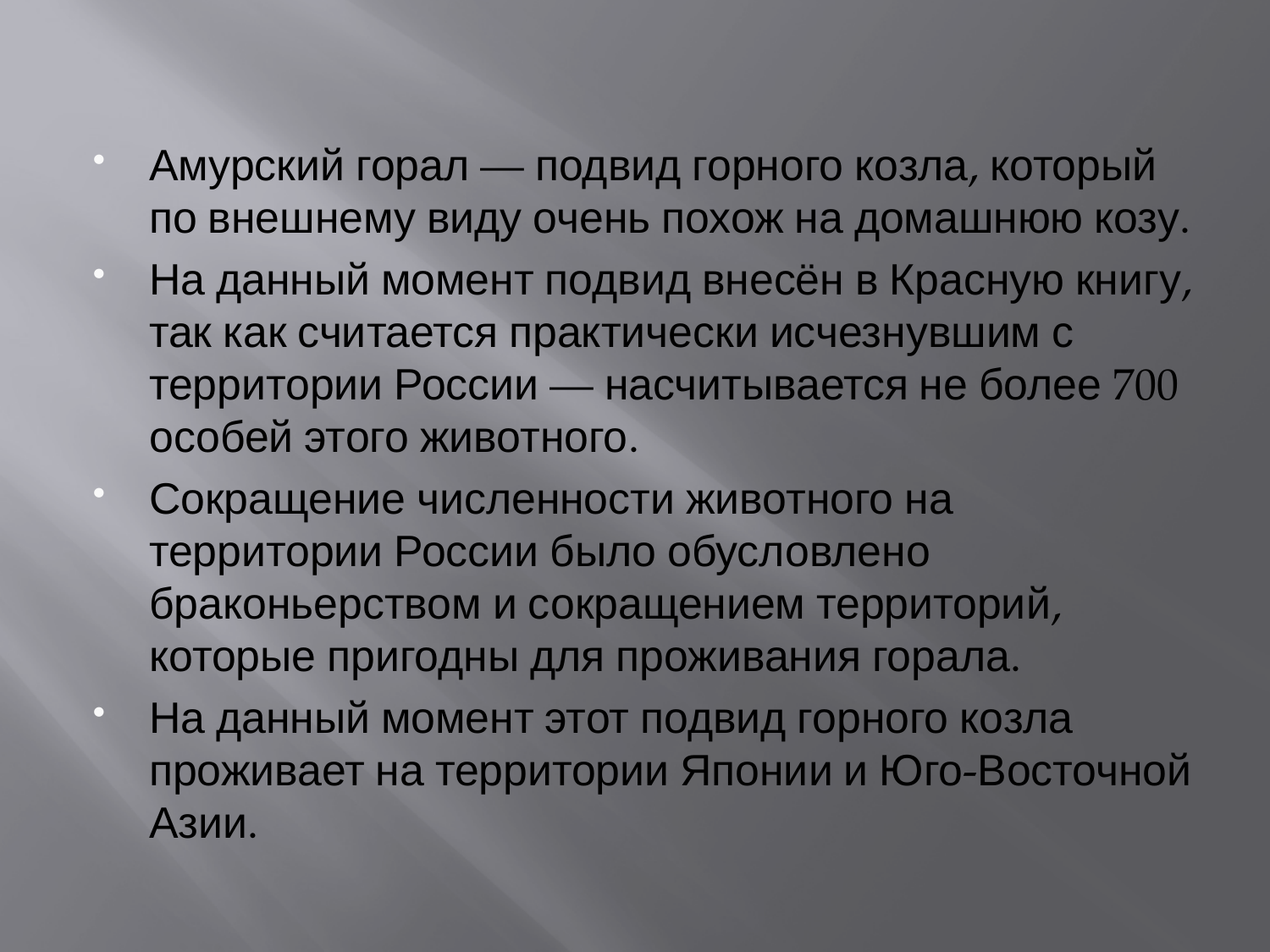

#

Амурский горал — подвид горного козла, который по внешнему виду очень похож на домашнюю козу.
На данный момент подвид внесён в Красную книгу, так как считается практически исчезнувшим с территории России — насчитывается не более 700 особей этого животного.
Сокращение численности животного на территории России было обусловлено браконьерством и сокращением территорий, которые пригодны для проживания горала.
На данный момент этот подвид горного козла проживает на территории Японии и Юго-Восточной Азии.